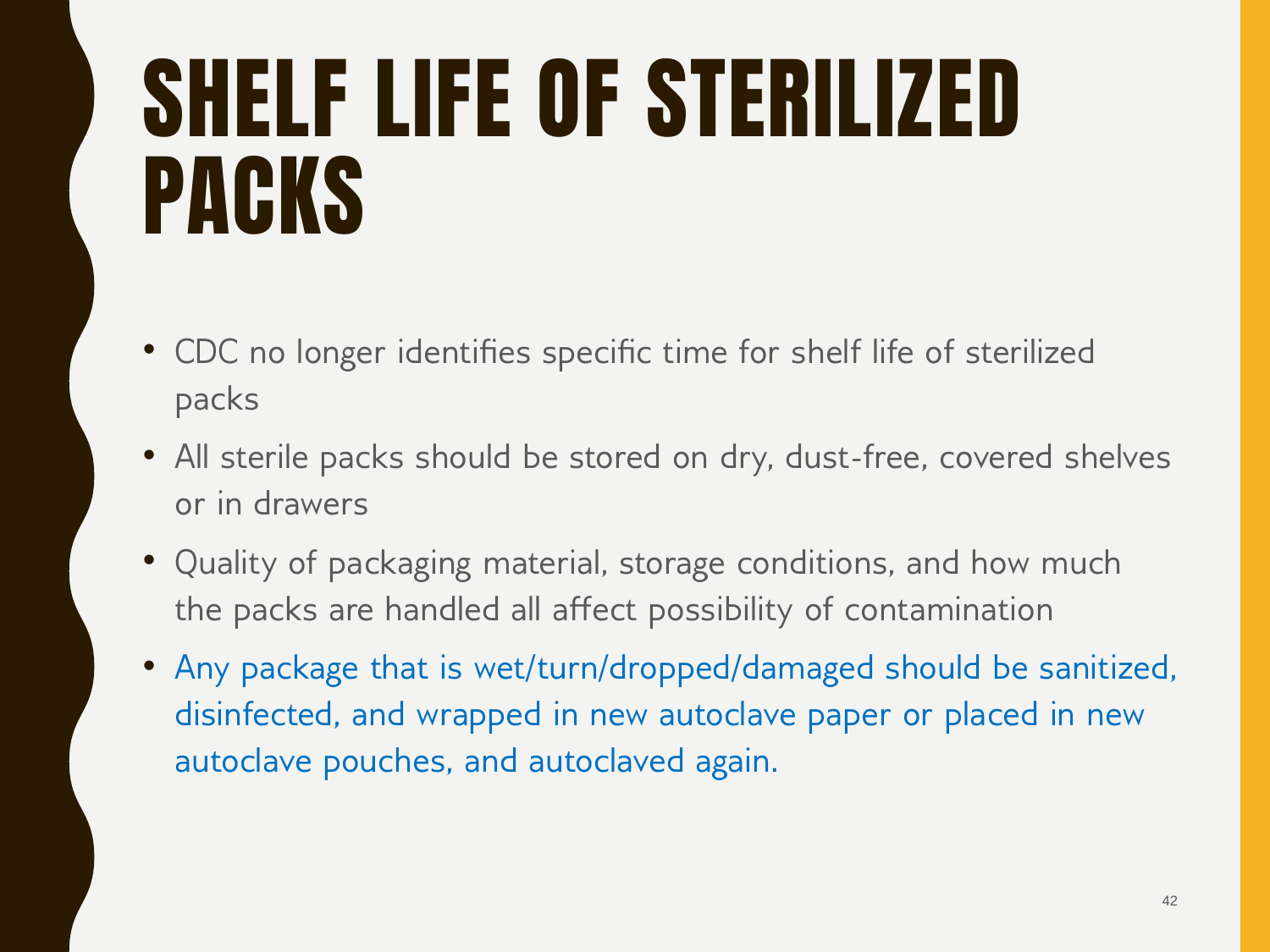

# Shelf Life of Sterilized Packs
CDC no longer identifies specific time for shelf life of sterilized packs
All sterile packs should be stored on dry, dust-free, covered shelves or in drawers
Quality of packaging material, storage conditions, and how much the packs are handled all affect possibility of contamination
Any package that is wet/turn/dropped/damaged should be sanitized, disinfected, and wrapped in new autoclave paper or placed in new autoclave pouches, and autoclaved again.

 42